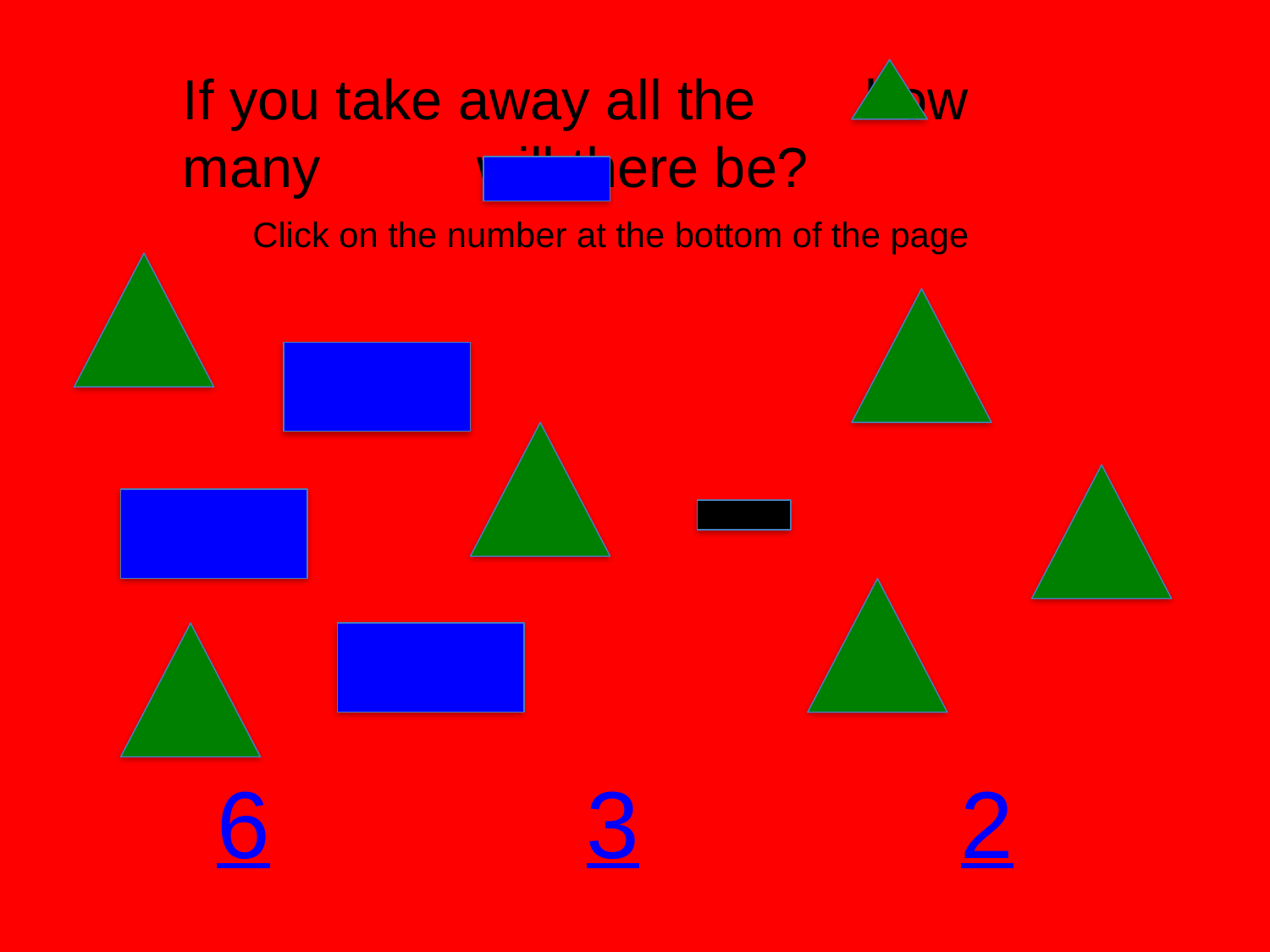

If you take away all the       how many          will there be?

Click on the number at the bottom of the page

6
3
2